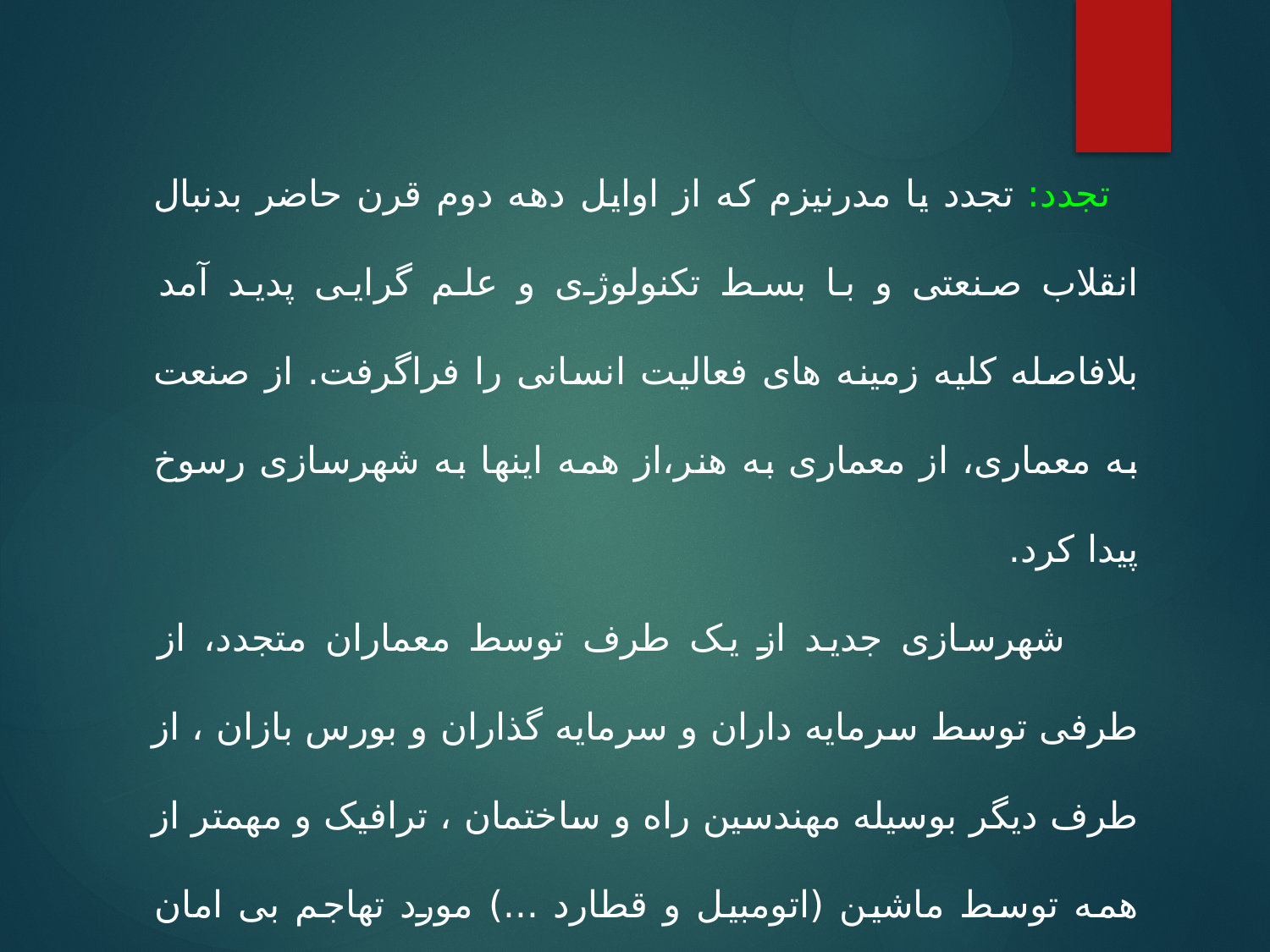

تجدد: تجدد یا مدرنیزم که از اوایل دهه دوم قرن حاضر بدنبال انقلاب صنعتی و با بسط تکنولوژی و علم گرایی پدید آمد بلافاصله کلیه زمینه های فعالیت انسانی را فراگرفت. از صنعت به معماری، از معماری به هنر،از همه اینها به شهرسازی رسوخ پیدا کرد.
    شهرسازی جدید از یک طرف توسط معماران متجدد، از طرفی توسط سرمایه داران و سرمایه گذاران و بورس بازان ، از طرف دیگر بوسیله مهندسین راه و ساختمان ، ترافیک و مهمتر از همه توسط ماشین (اتومبیل و قطارد ...) مورد تهاجم بی امان قرار می گیرد.
     بدون شک این جریان علاوه بر جنبه های تکنولوژیکی و اقتصادی،ابعاد فرهنگی و سیاسی نیز بخود گرفته بود.